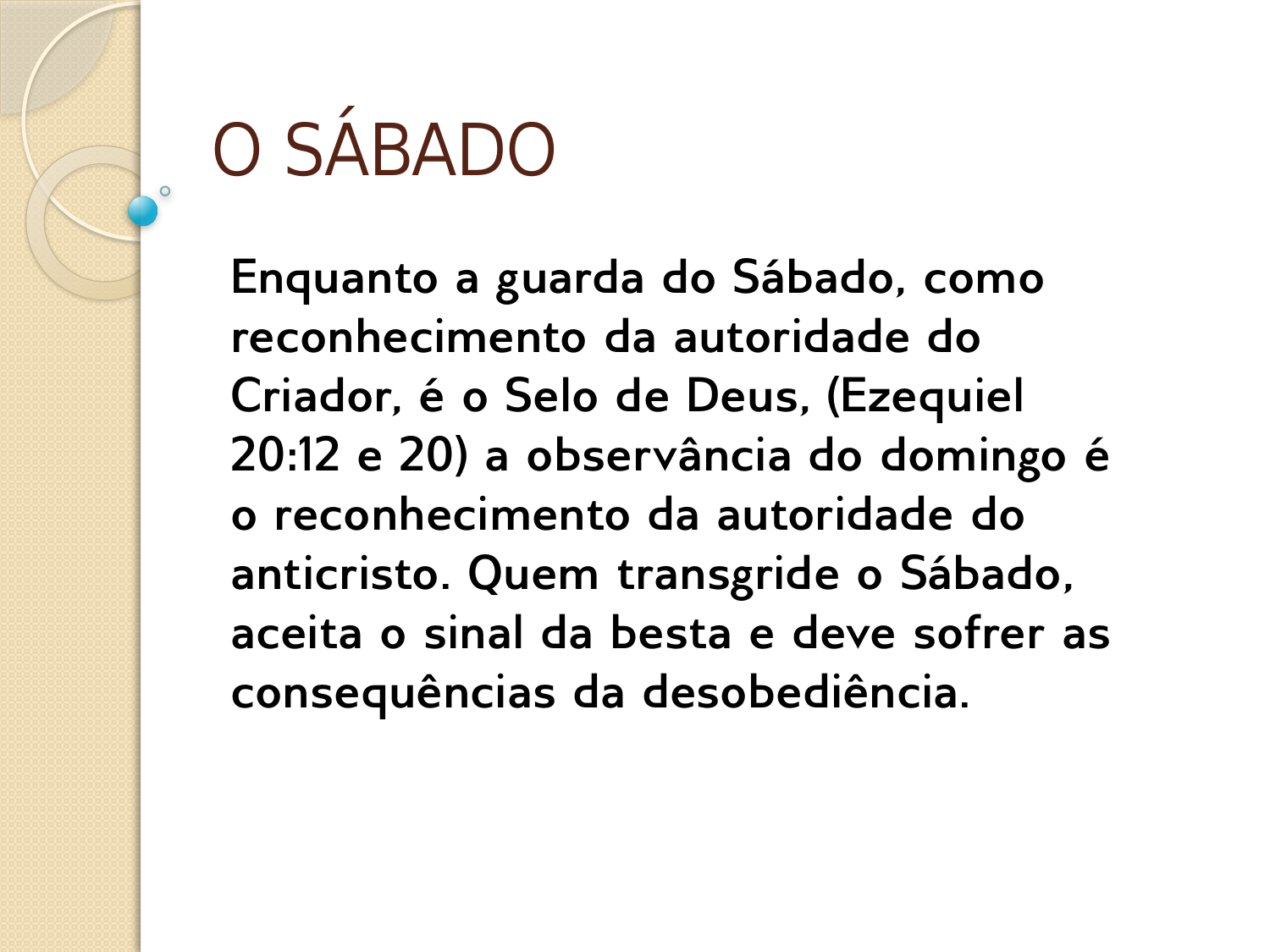

O SÁBADO
Enquanto a guarda do Sábado, como reconhecimento da autoridade do Criador, é o Selo de Deus, (Ezequiel 20:12 e 20) a observância do domingo é o reconhecimento da autoridade do anticristo. Quem transgride o Sábado, aceita o sinal da besta e deve sofrer as consequências da desobediência.